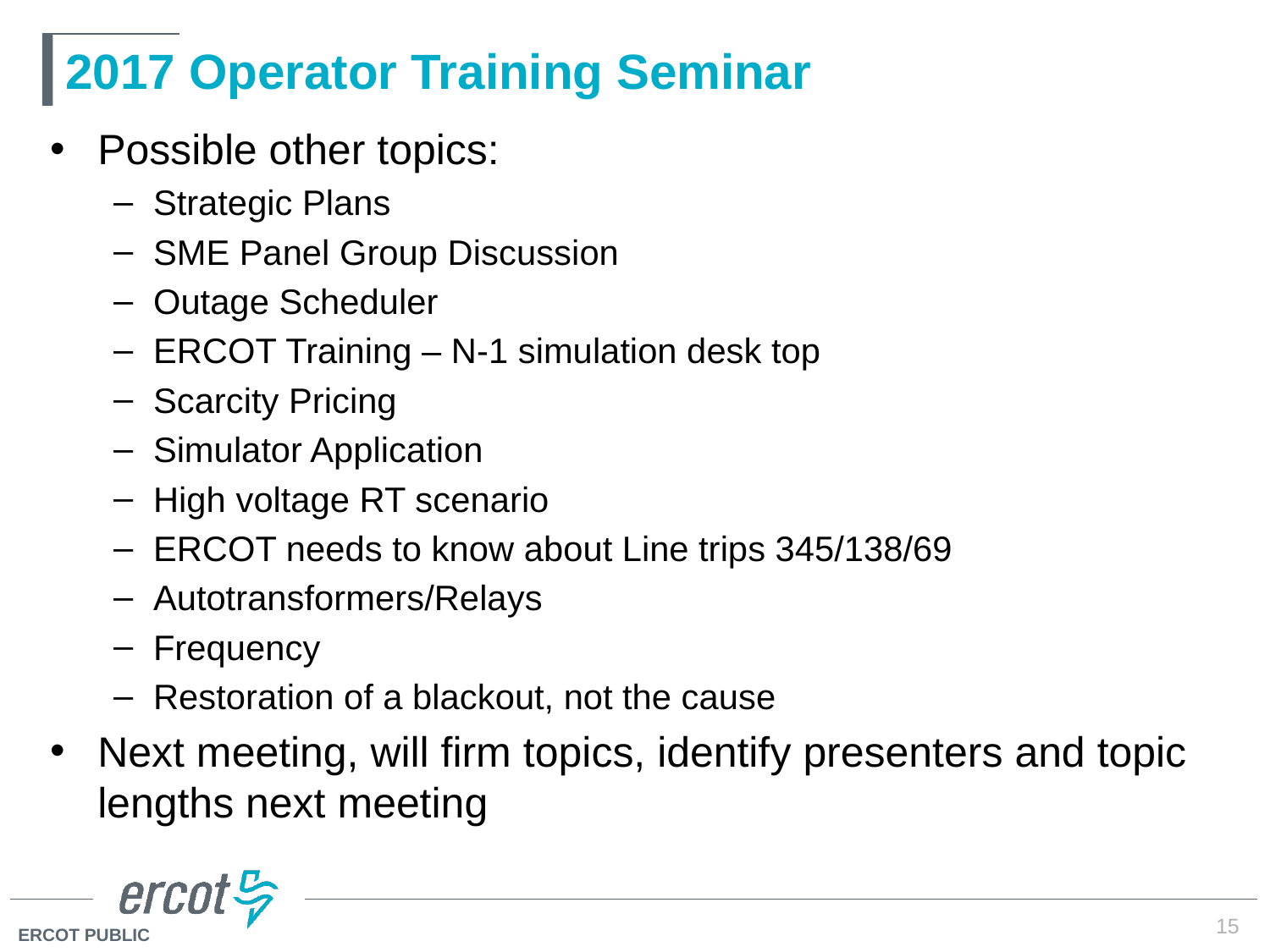

# 2017 Operator Training Seminar
Possible other topics:
Strategic Plans
SME Panel Group Discussion
Outage Scheduler
ERCOT Training – N-1 simulation desk top
Scarcity Pricing
Simulator Application
High voltage RT scenario
ERCOT needs to know about Line trips 345/138/69
Autotransformers/Relays
Frequency
Restoration of a blackout, not the cause
Next meeting, will firm topics, identify presenters and topic lengths next meeting
15